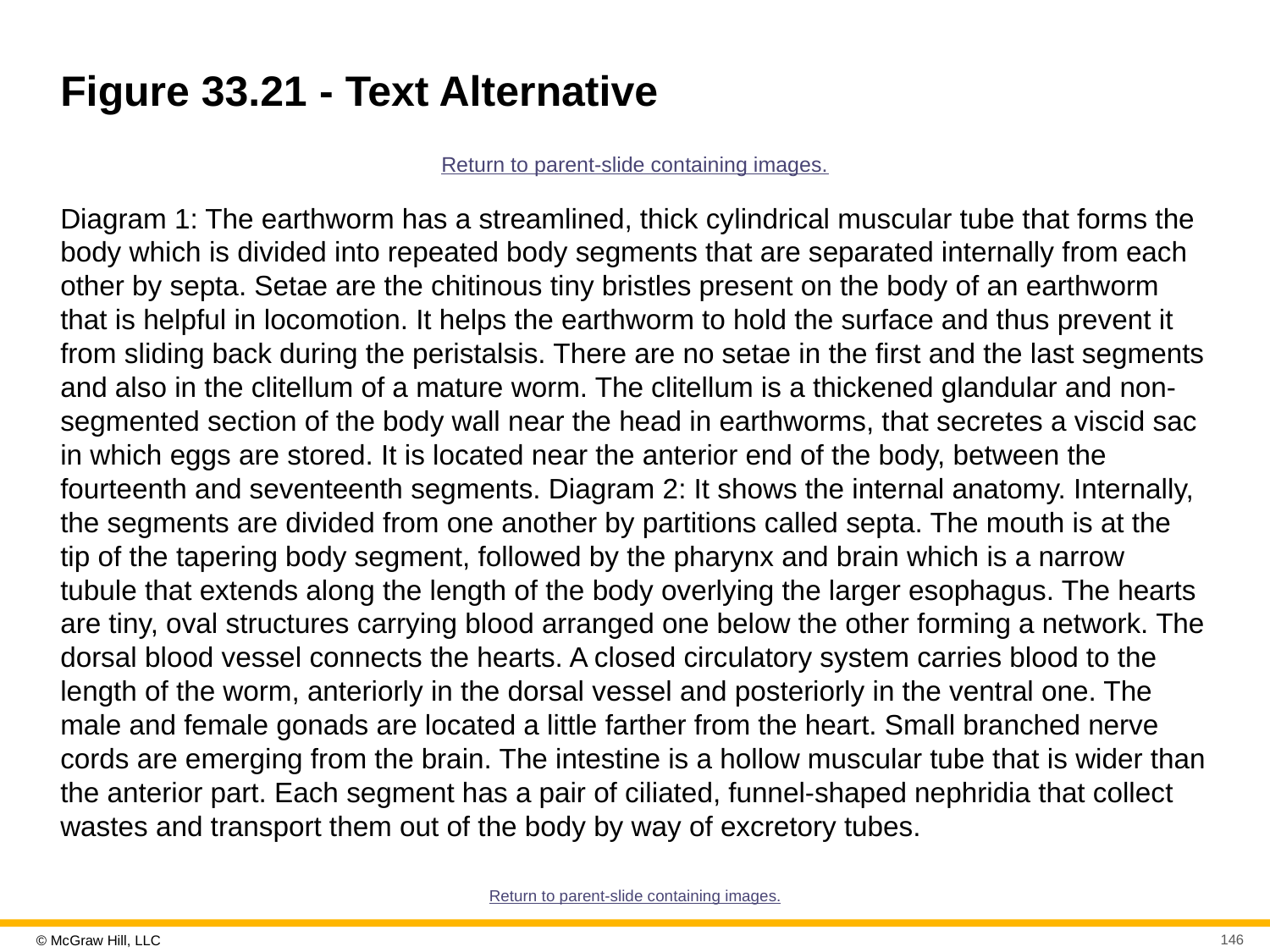

# Figure 33.21 - Text Alternative
Return to parent-slide containing images.
Diagram 1: The earthworm has a streamlined, thick cylindrical muscular tube that forms the body which is divided into repeated body segments that are separated internally from each other by septa. Setae are the chitinous tiny bristles present on the body of an earthworm that is helpful in locomotion. It helps the earthworm to hold the surface and thus prevent it from sliding back during the peristalsis. There are no setae in the first and the last segments and also in the clitellum of a mature worm. The clitellum is a thickened glandular and non-segmented section of the body wall near the head in earthworms, that secretes a viscid sac in which eggs are stored. It is located near the anterior end of the body, between the fourteenth and seventeenth segments. Diagram 2: It shows the internal anatomy. Internally, the segments are divided from one another by partitions called septa. The mouth is at the tip of the tapering body segment, followed by the pharynx and brain which is a narrow tubule that extends along the length of the body overlying the larger esophagus. The hearts are tiny, oval structures carrying blood arranged one below the other forming a network. The dorsal blood vessel connects the hearts. A closed circulatory system carries blood to the length of the worm, anteriorly in the dorsal vessel and posteriorly in the ventral one. The male and female gonads are located a little farther from the heart. Small branched nerve cords are emerging from the brain. The intestine is a hollow muscular tube that is wider than the anterior part. Each segment has a pair of ciliated, funnel-shaped nephridia that collect wastes and transport them out of the body by way of excretory tubes.
Return to parent-slide containing images.
146